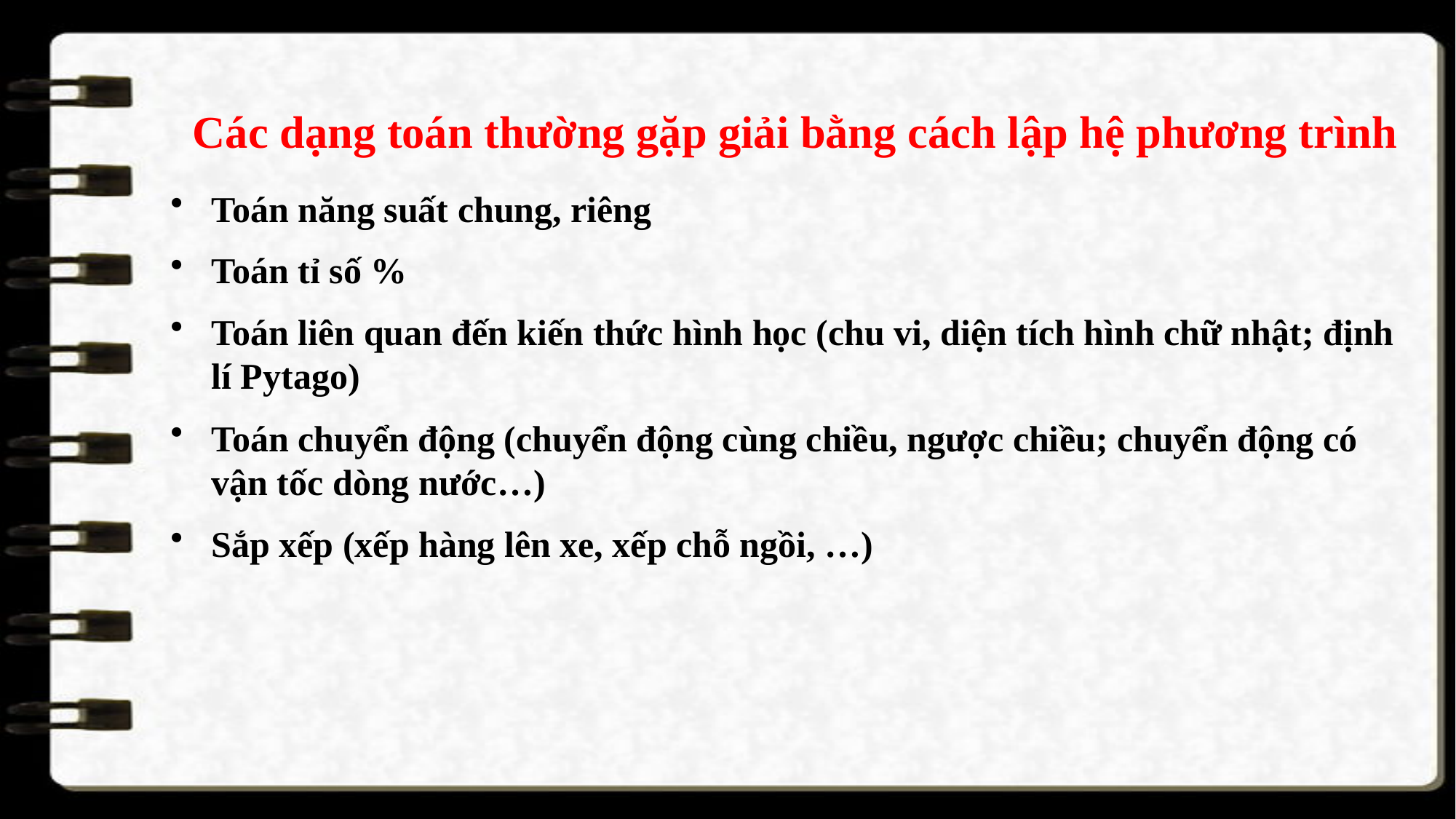

Các dạng toán thường gặp giải bằng cách lập hệ phương trình
Toán năng suất chung, riêng
Toán tỉ số %
Toán liên quan đến kiến thức hình học (chu vi, diện tích hình chữ nhật; định lí Pytago)
Toán chuyển động (chuyển động cùng chiều, ngược chiều; chuyển động có vận tốc dòng nước…)
Sắp xếp (xếp hàng lên xe, xếp chỗ ngồi, …)